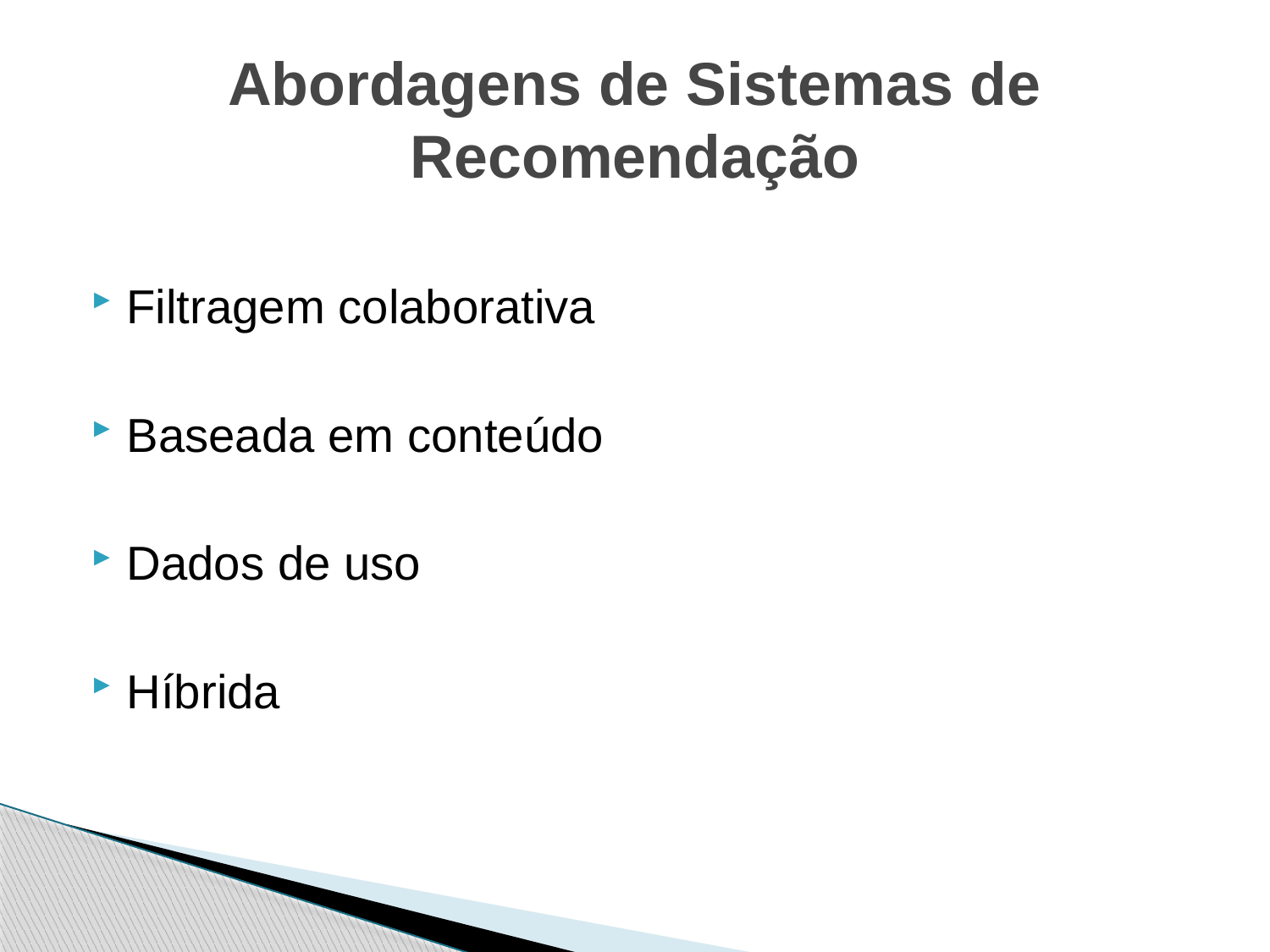

# Abordagens de Sistemas de Recomendação

Filtragem colaborativa

Baseada em conteúdo

Dados de uso

Híbrida